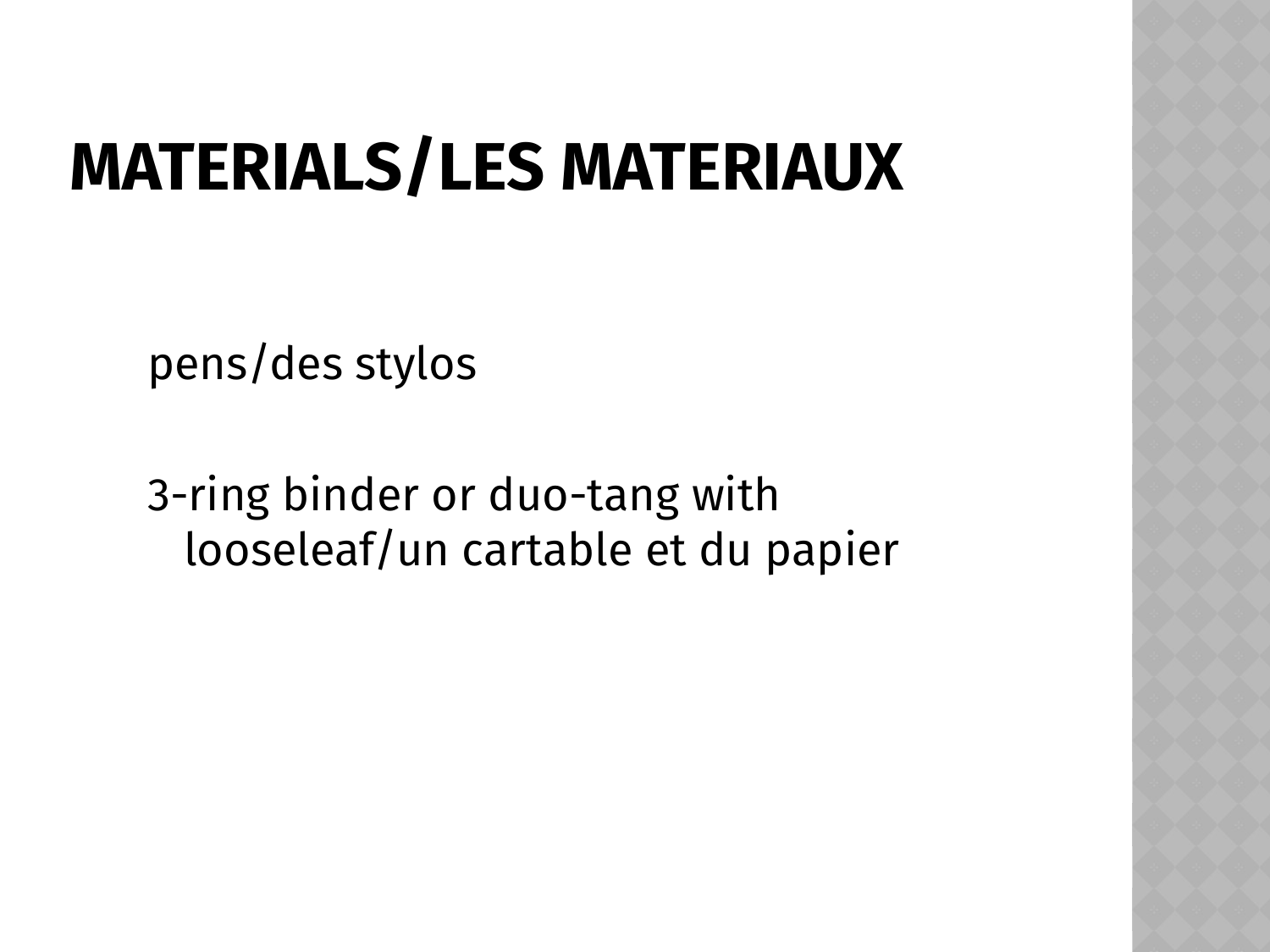

# Materials/Les Materiaux
	pens/des stylos

	3-ring binder or duo-tang with                          looseleaf/un cartable et du papier